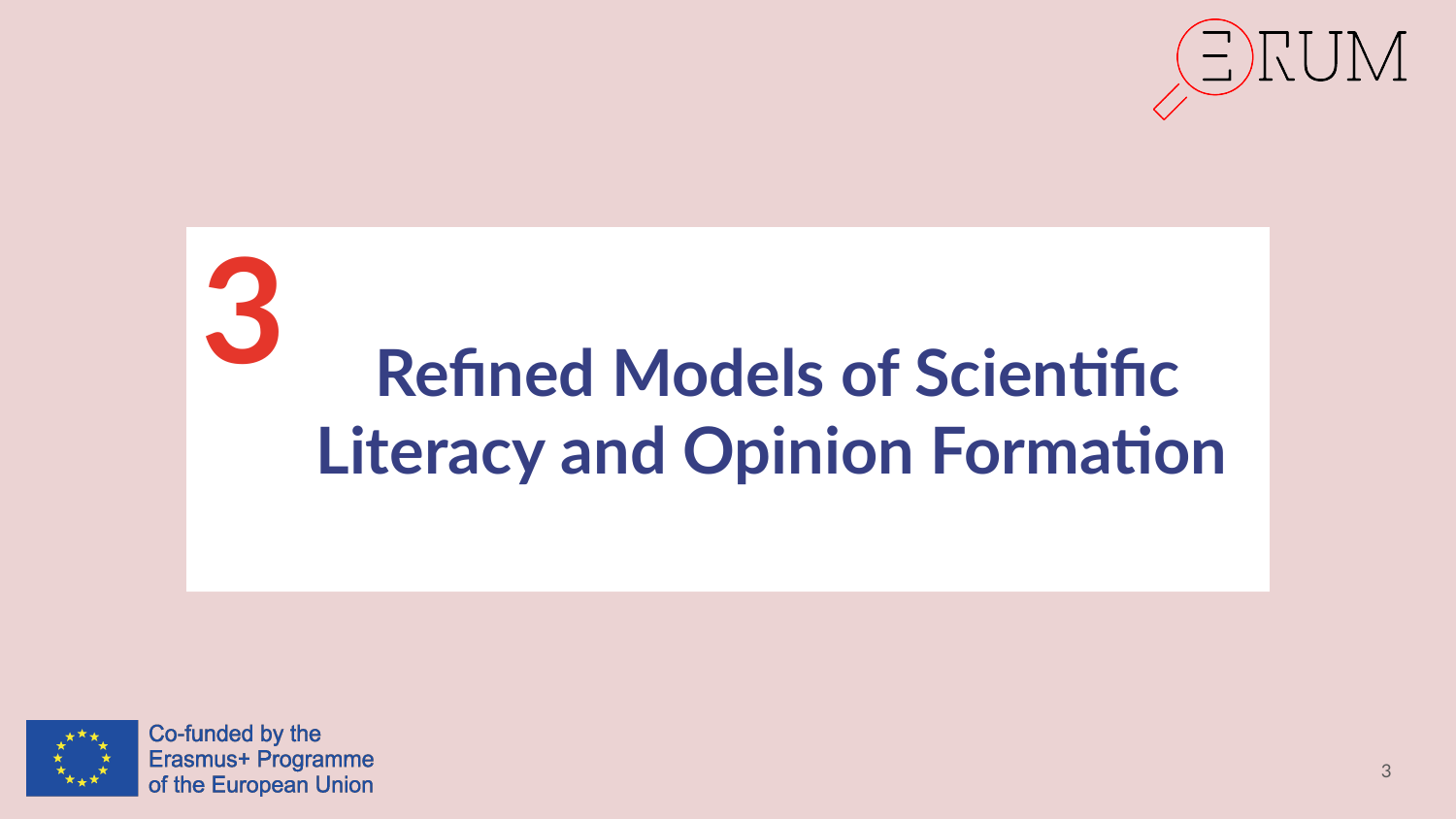

3
# Refined Models of Scientific Literacy and Opinion Formation
3